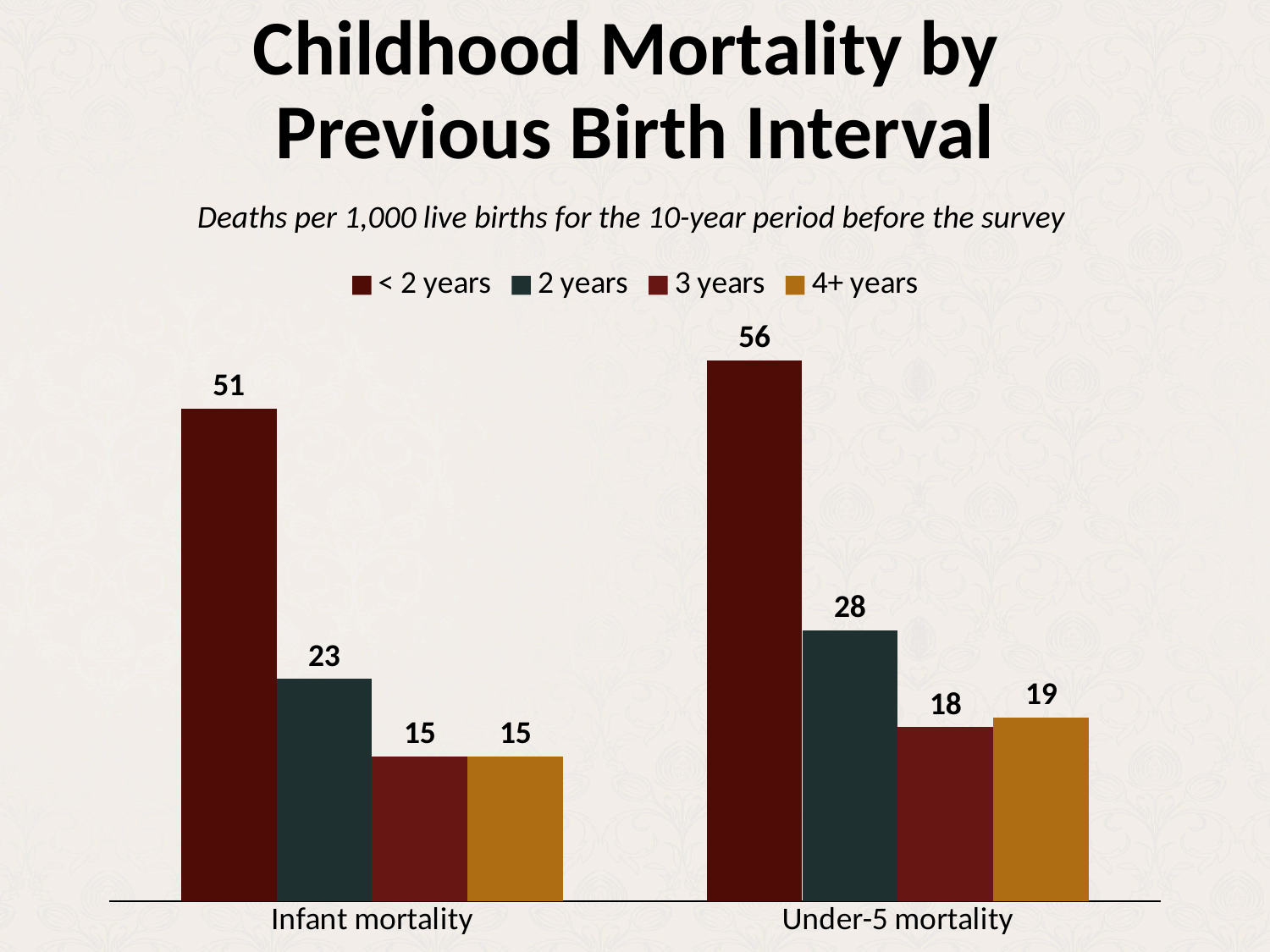

# Childhood Mortality by Previous Birth Interval
Deaths per 1,000 live births for the 10-year period before the survey

### Chart

| Category | < 2 years | 2 years | 3 years | 4+ years |
|---|---|---|---|---|
| Infant mortality | 51.0 | 23.0 | 15.0 | 15.0 |
| Under-5 mortality | 56.0 | 28.0 | 18.0 | 19.0 |